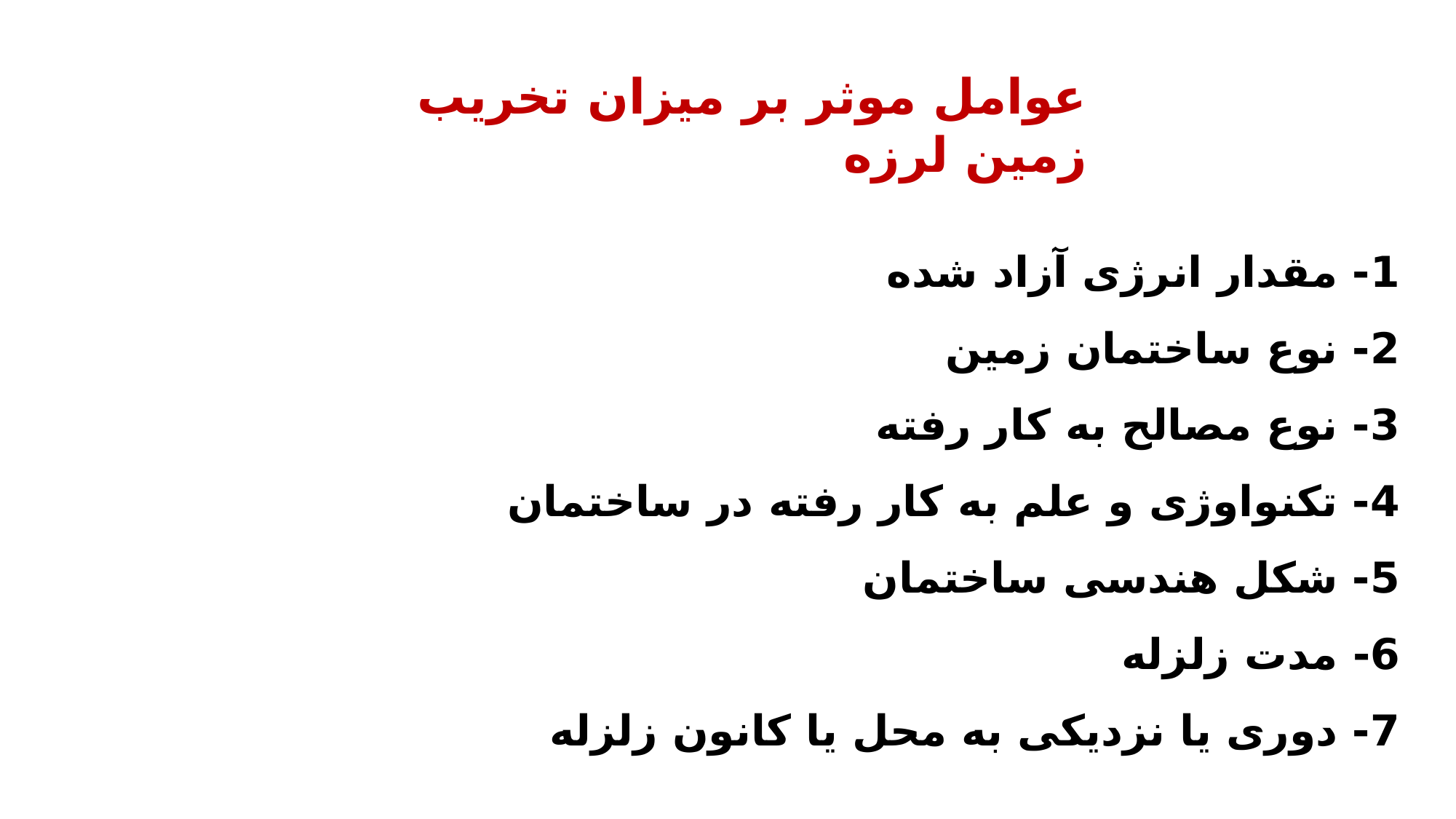

عوامل موثر بر میزان تخریب زمین لرزه
1- مقدار انرژی آزاد شده
2- نوع ساختمان زمین
3- نوع مصالح به کار رفته
4- تکنواوژی و علم به کار رفته در ساختمان
5- شکل هندسی ساختمان
6- مدت زلزله
7- دوری یا نزدیکی به محل یا کانون زلزله